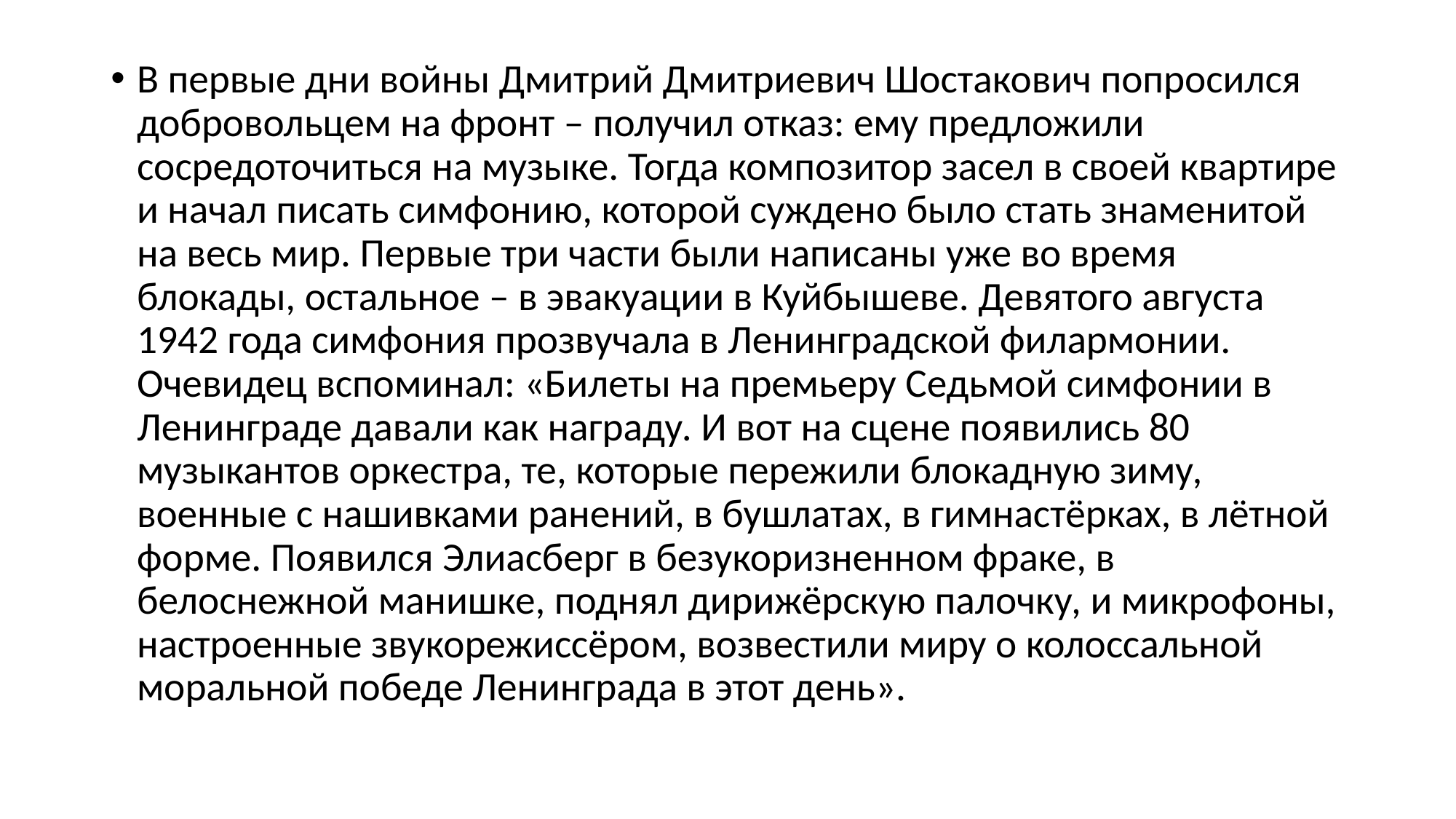

В первые дни войны Дмитрий Дмитриевич Шостакович попросился добровольцем на фронт – получил отказ: ему предложили сосредоточиться на музыке. Тогда композитор засел в своей квартире и начал писать симфонию, которой суждено было стать знаменитой на весь мир. Первые три части были написаны уже во время блокады, остальное – в эвакуации в Куйбышеве. Девятого августа 1942 года симфония прозвучала в Ленинградской филармонии. Очевидец вспоминал: «Билеты на премьеру Седьмой симфонии в Ленинграде давали как награду. И вот на сцене появились 80 музыкантов оркестра, те, которые пережили блокадную зиму, военные с нашивками ранений, в бушлатах, в гимнастёрках, в лётной форме. Появился Элиасберг в безукоризненном фраке, в белоснежной манишке, поднял дирижёрскую палочку, и микрофоны, настроенные звукорежиссёром, возвестили миру о колоссальной моральной победе Ленинграда в этот день».